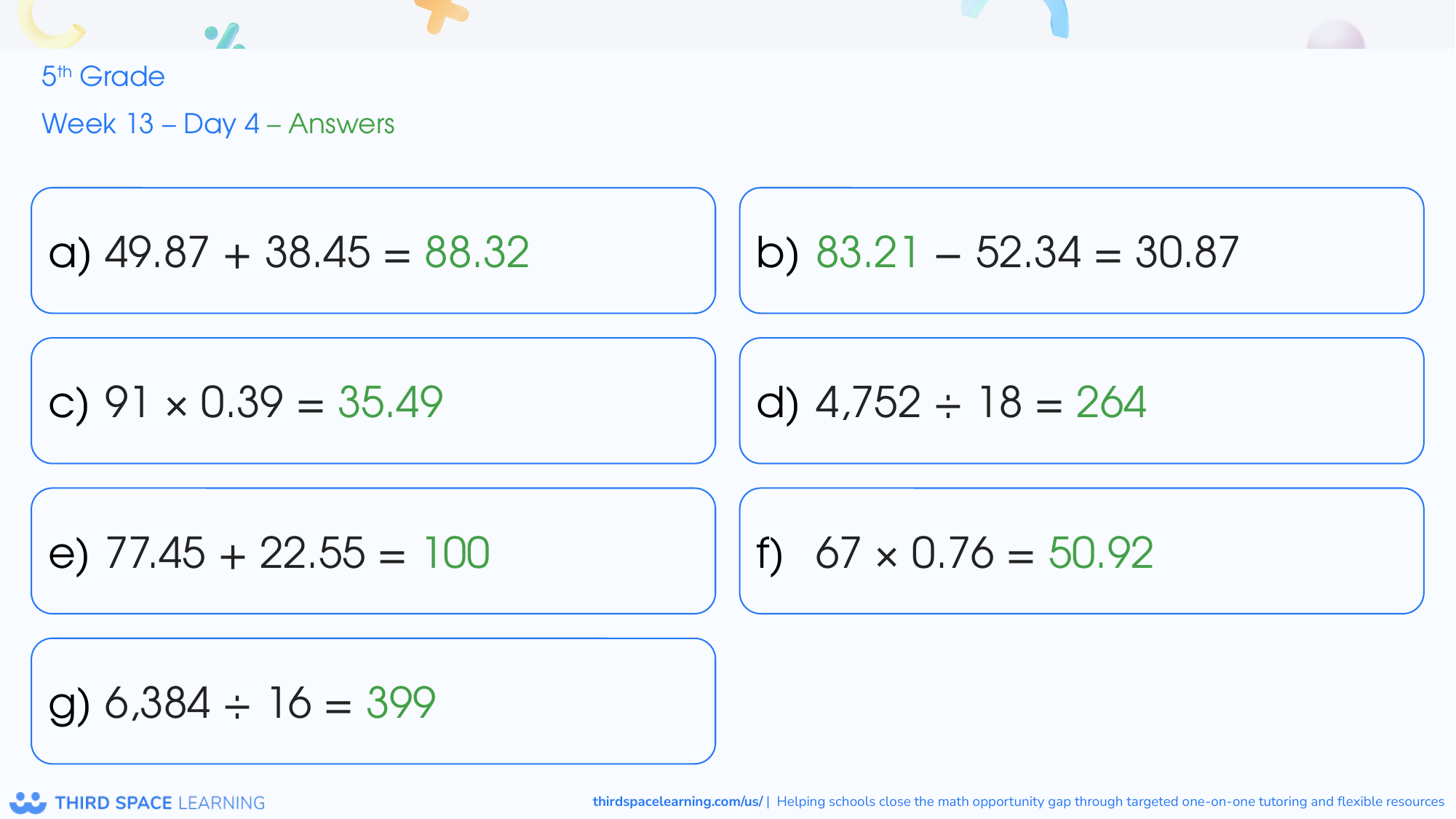

5th Grade
Week 13 – Day 4 – Answers
49.87 + 38.45 = 88.32
83.21 − 52.34 = 30.87
91 × 0.39 = 35.49
4,752 ÷ 18 = 264
77.45 + 22.55 = 100
67 × 0.76 = 50.92
6,384 ÷ 16 = 399